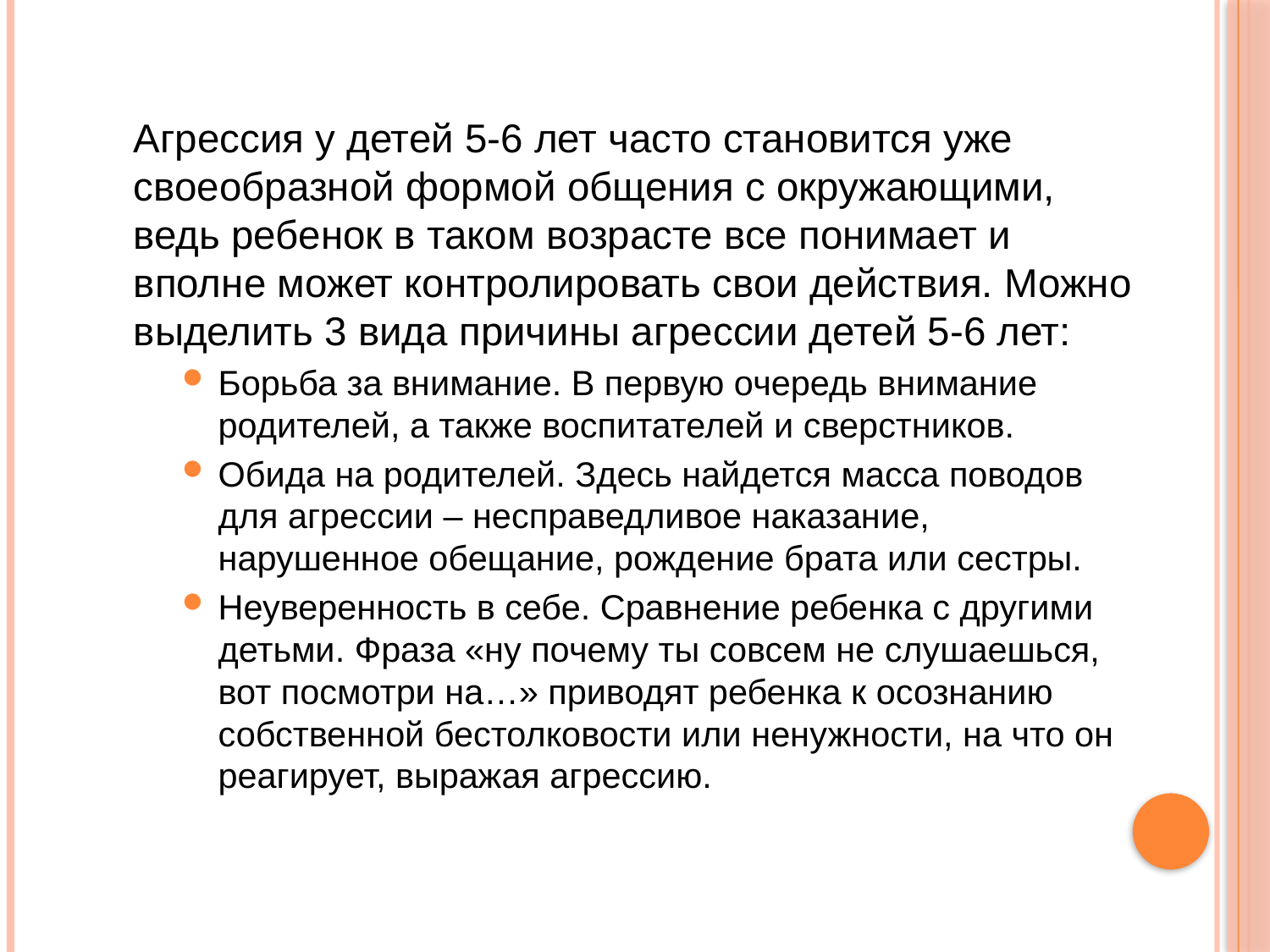

Агрессия у детей 5-6 лет часто становится уже своеобразной формой общения с окружающими, ведь ребенок в таком возрасте все понимает и вполне может контролировать свои действия. Можно выделить 3 вида причины агрессии детей 5-6 лет:
Борьба за внимание. В первую очередь внимание родителей, а также воспитателей и сверстников.
Обида на родителей. Здесь найдется масса поводов для агрессии – несправедливое наказание, нарушенное обещание, рождение брата или сестры.
Неуверенность в себе. Сравнение ребенка с другими детьми. Фраза «ну почему ты совсем не слушаешься, вот посмотри на…» приводят ребенка к осознанию собственной бестолковости или ненужности, на что он реагирует, выражая агрессию.